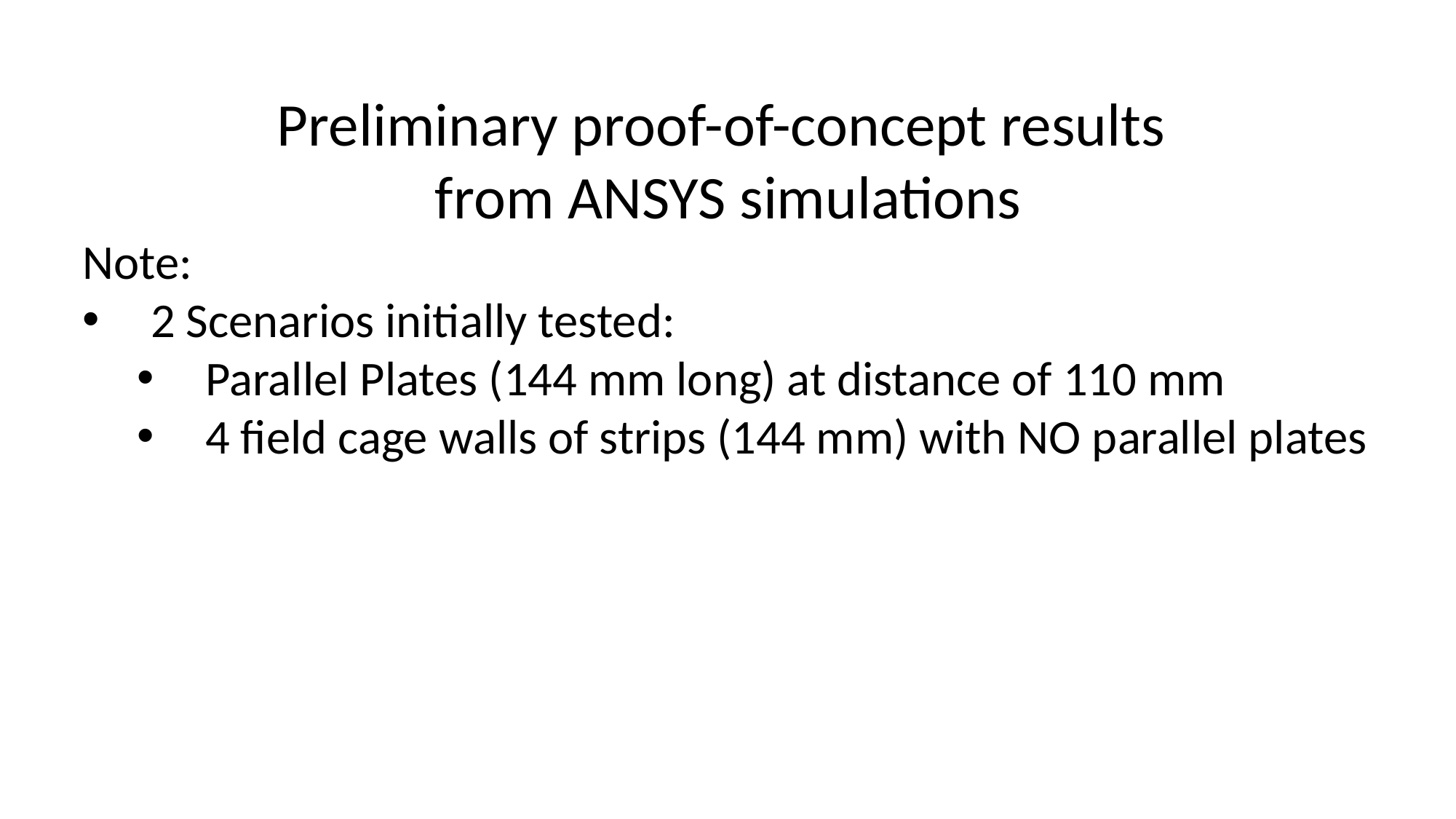

Preliminary proof-of-concept results
from ANSYS simulations
Note:
2 Scenarios initially tested:
Parallel Plates (144 mm long) at distance of 110 mm
4 field cage walls of strips (144 mm) with NO parallel plates